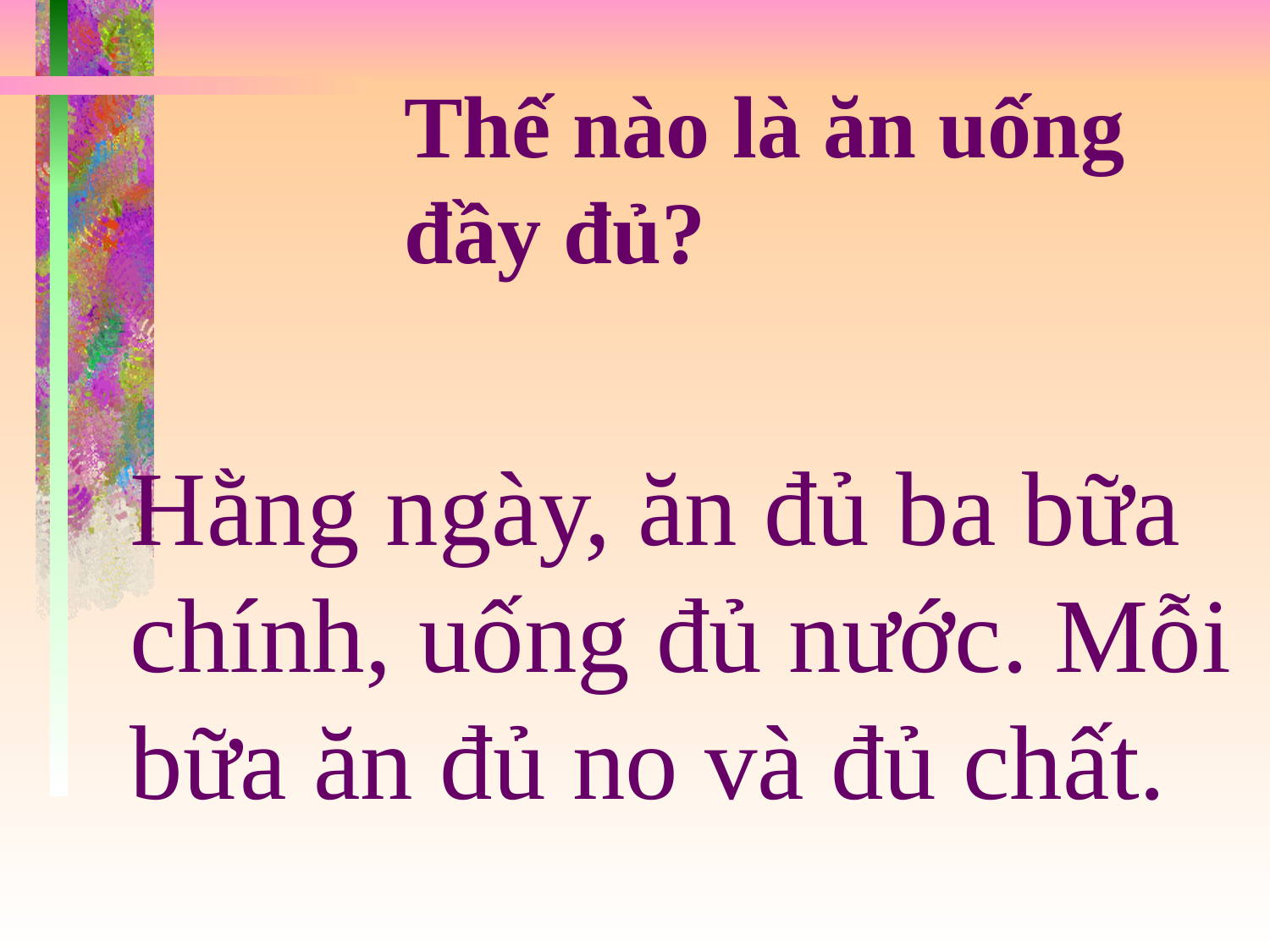

Thế nào là ăn uống đầy đủ?
Hằng ngày, ăn đủ ba bữa chính, uống đủ nước. Mỗi bữa ăn đủ no và đủ chất.